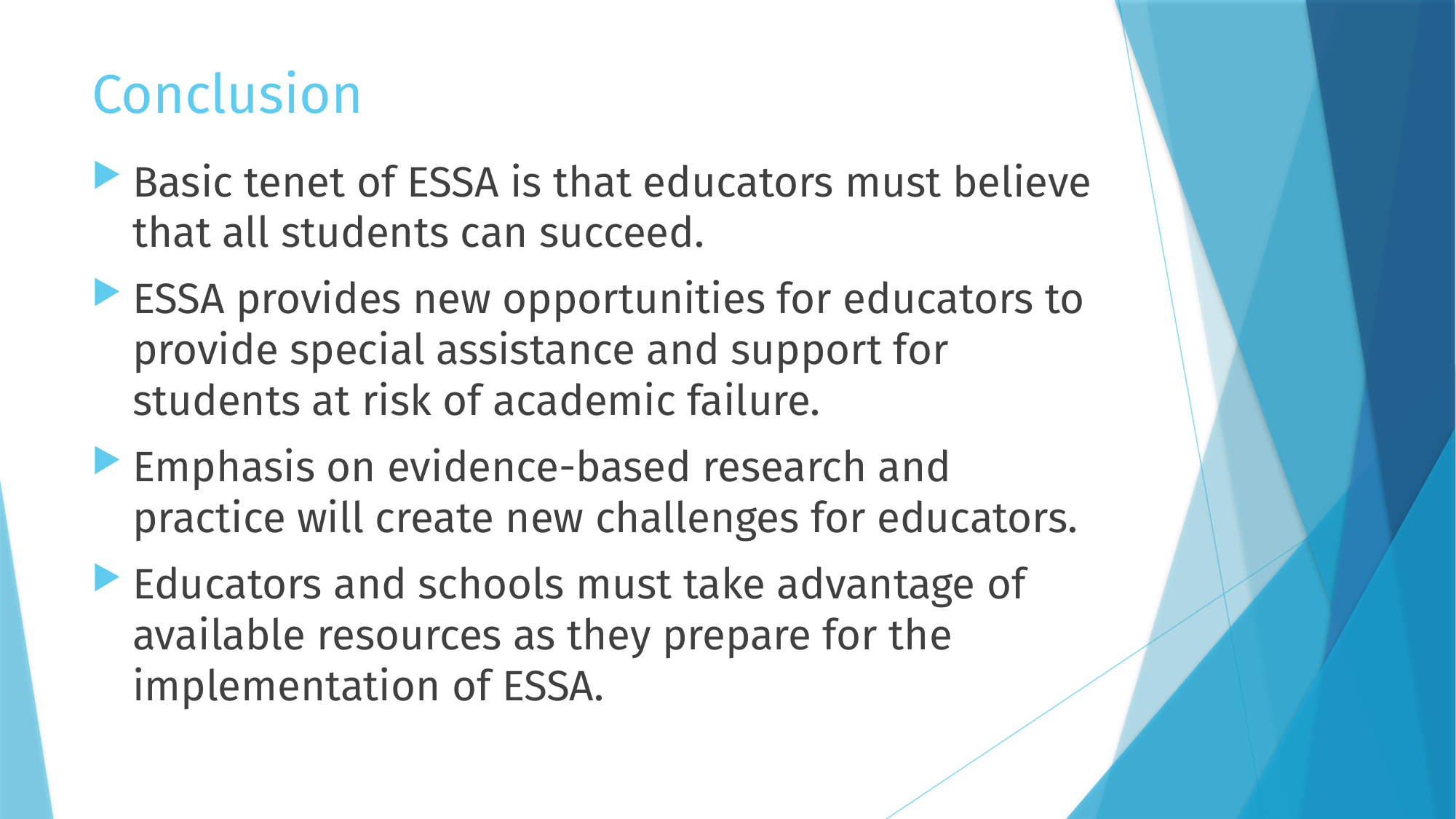

# Conclusion
Basic tenet of ESSA is that educators must believe that all students can succeed.
ESSA provides new opportunities for educators to provide special assistance and support for students at risk of academic failure.
Emphasis on evidence-based research and practice will create new challenges for educators.
Educators and schools must take advantage of available resources as they prepare for the implementation of ESSA.